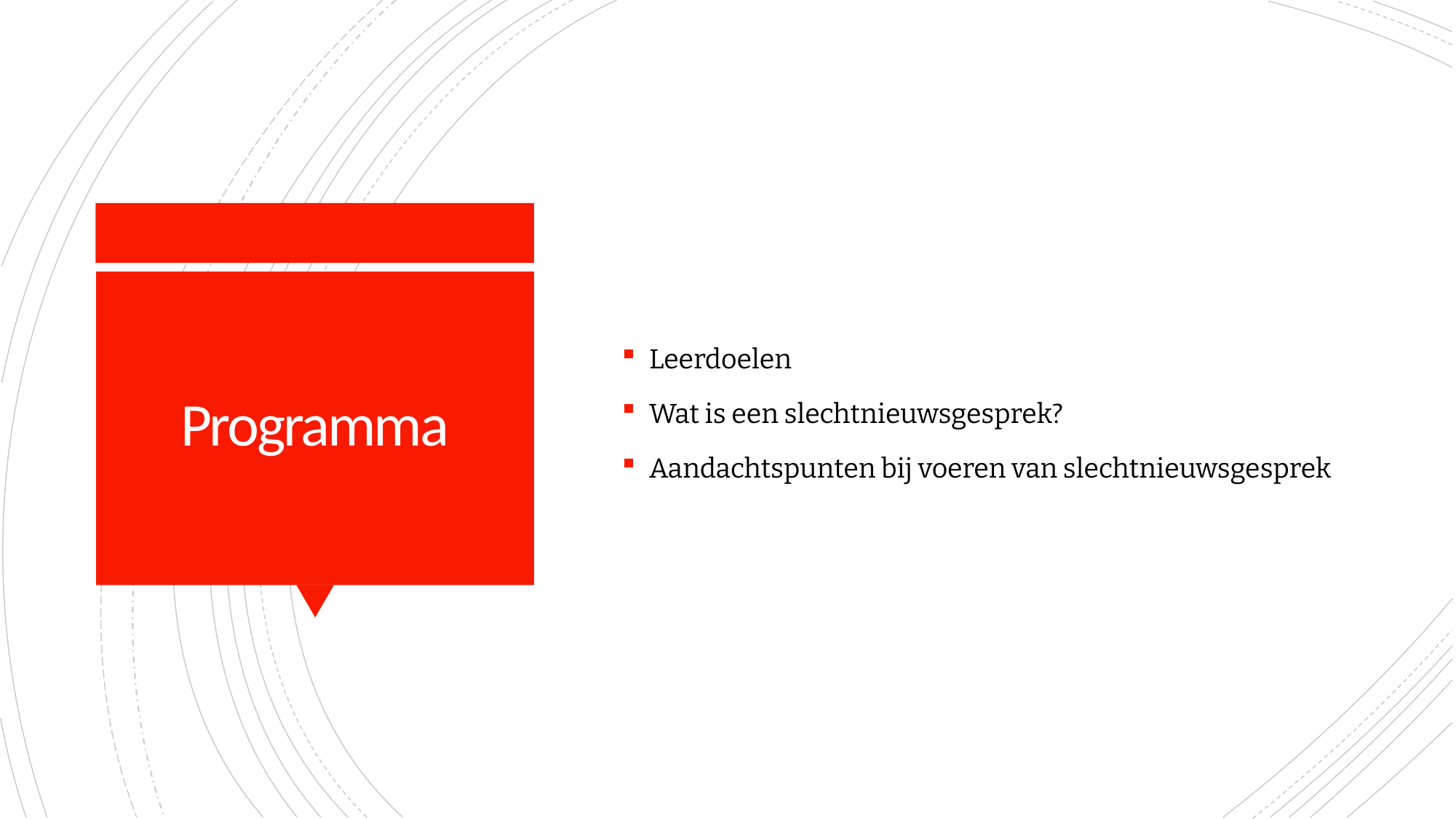

Leerdoelen
Wat is een slechtnieuwsgesprek?
Aandachtspunten bij voeren van slechtnieuwsgesprek
# Programma